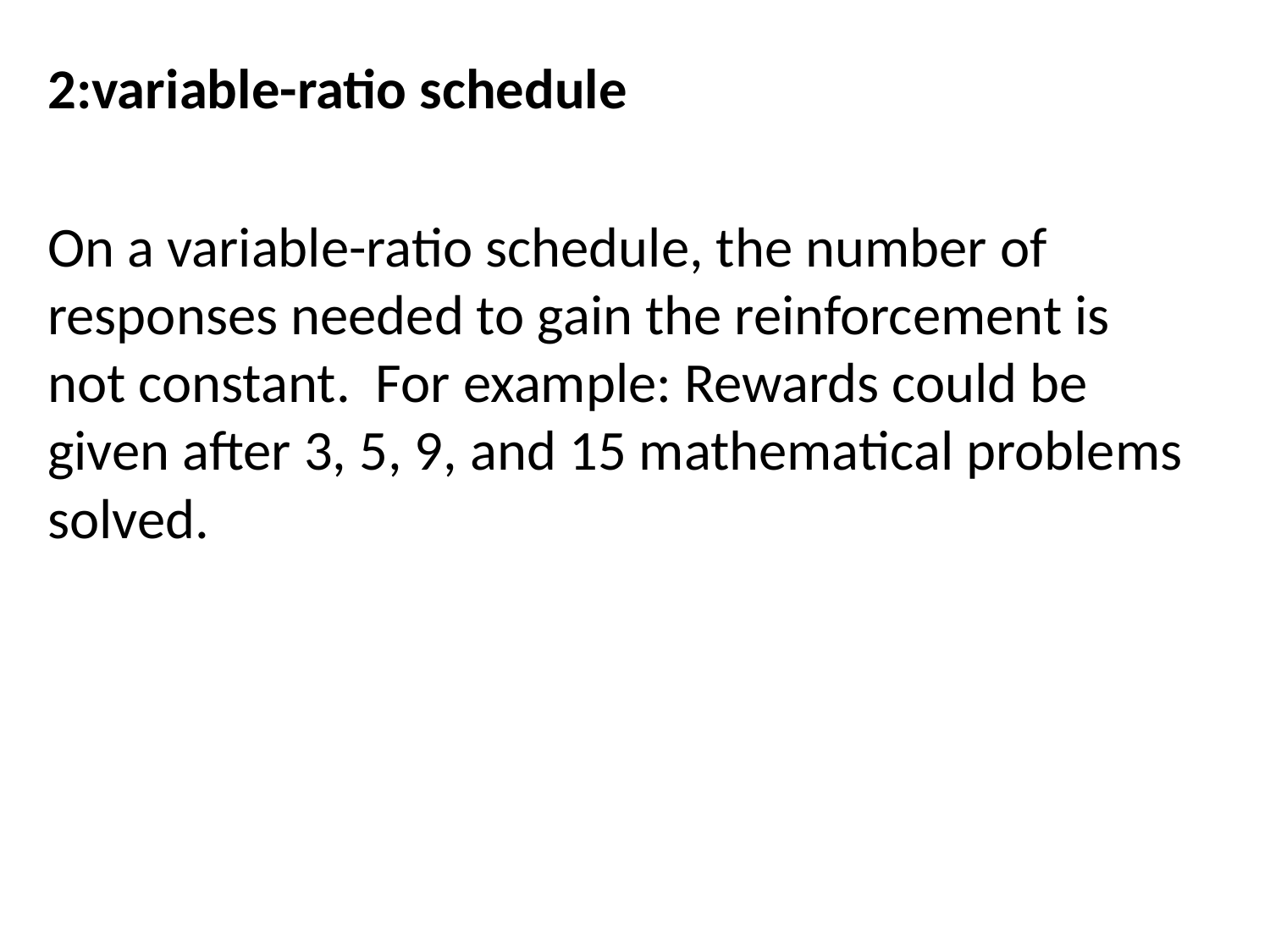

2:variable-ratio schedule

On a variable-ratio schedule, the number of responses needed to gain the reinforcement is not constant.  For example: Rewards could be given after 3, 5, 9, and 15 mathematical problems solved.